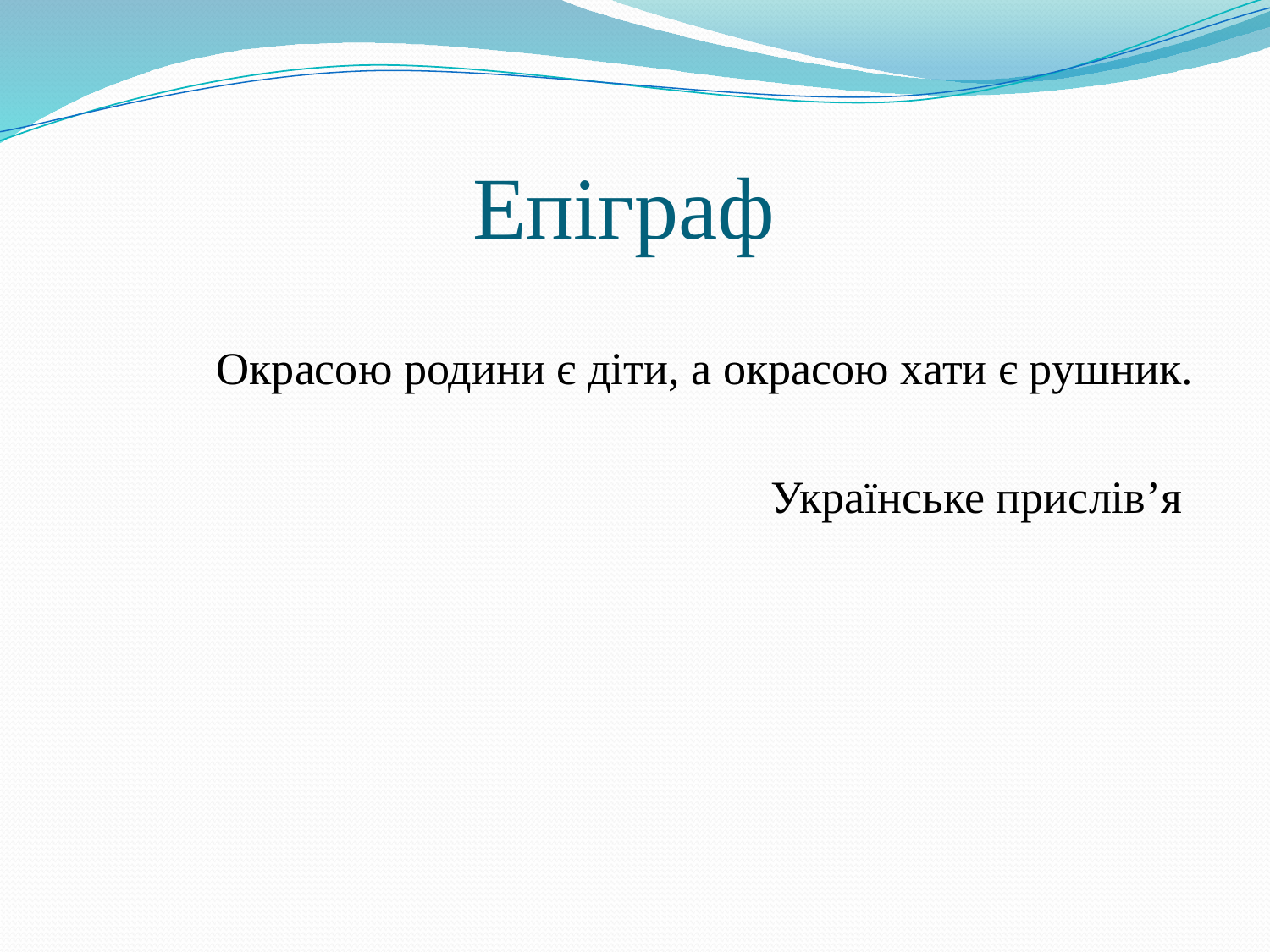

# Епіграф

Окрасою родини є діти, а окрасою хати є рушник.

Українське прислів’я